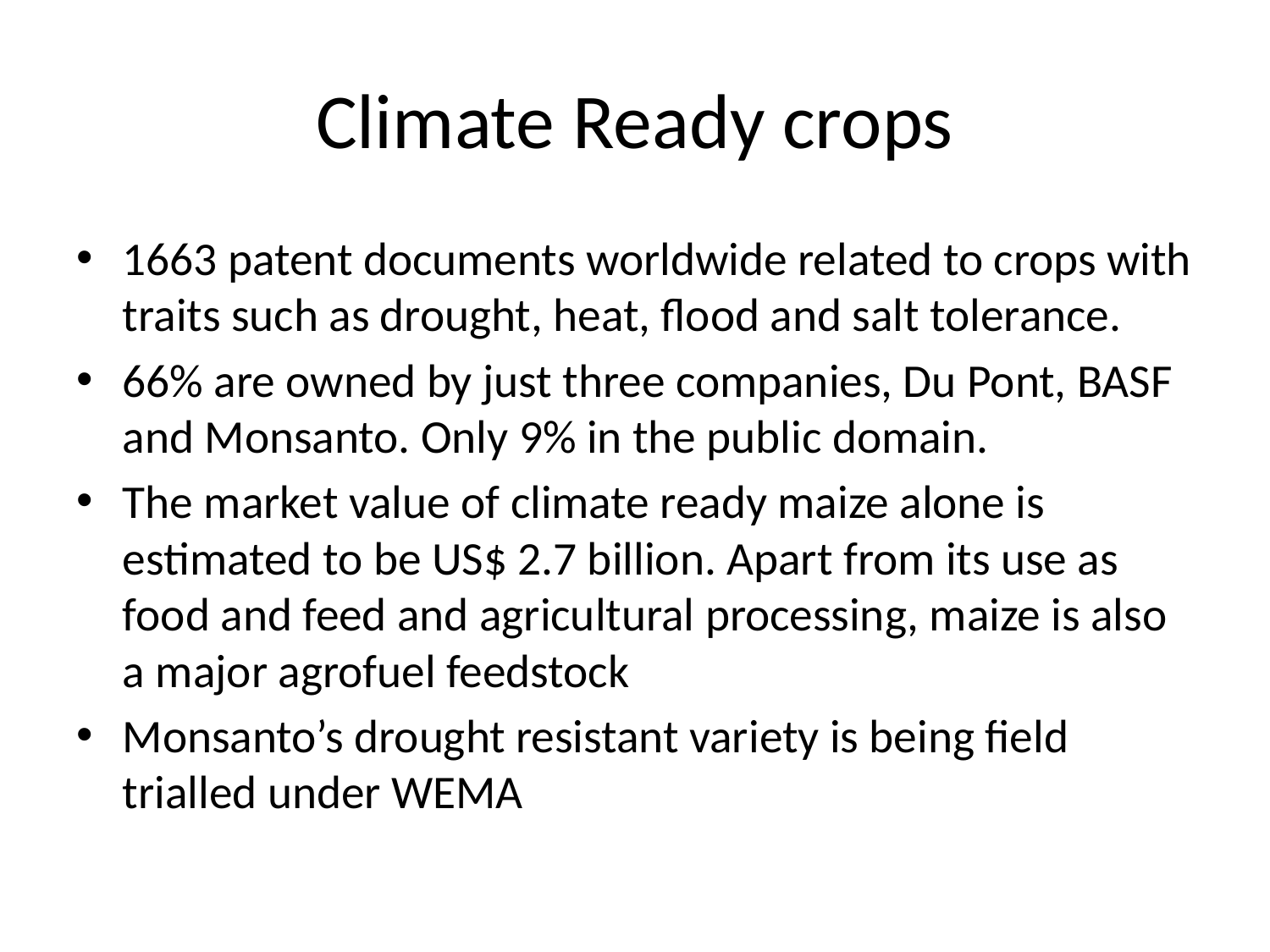

# Climate Ready crops
1663 patent documents worldwide related to crops with traits such as drought, heat, flood and salt tolerance.
66% are owned by just three companies, Du Pont, BASF and Monsanto. Only 9% in the public domain.
The market value of climate ready maize alone is estimated to be US$ 2.7 billion. Apart from its use as food and feed and agricultural processing, maize is also a major agrofuel feedstock
Monsanto’s drought resistant variety is being field trialled under WEMA